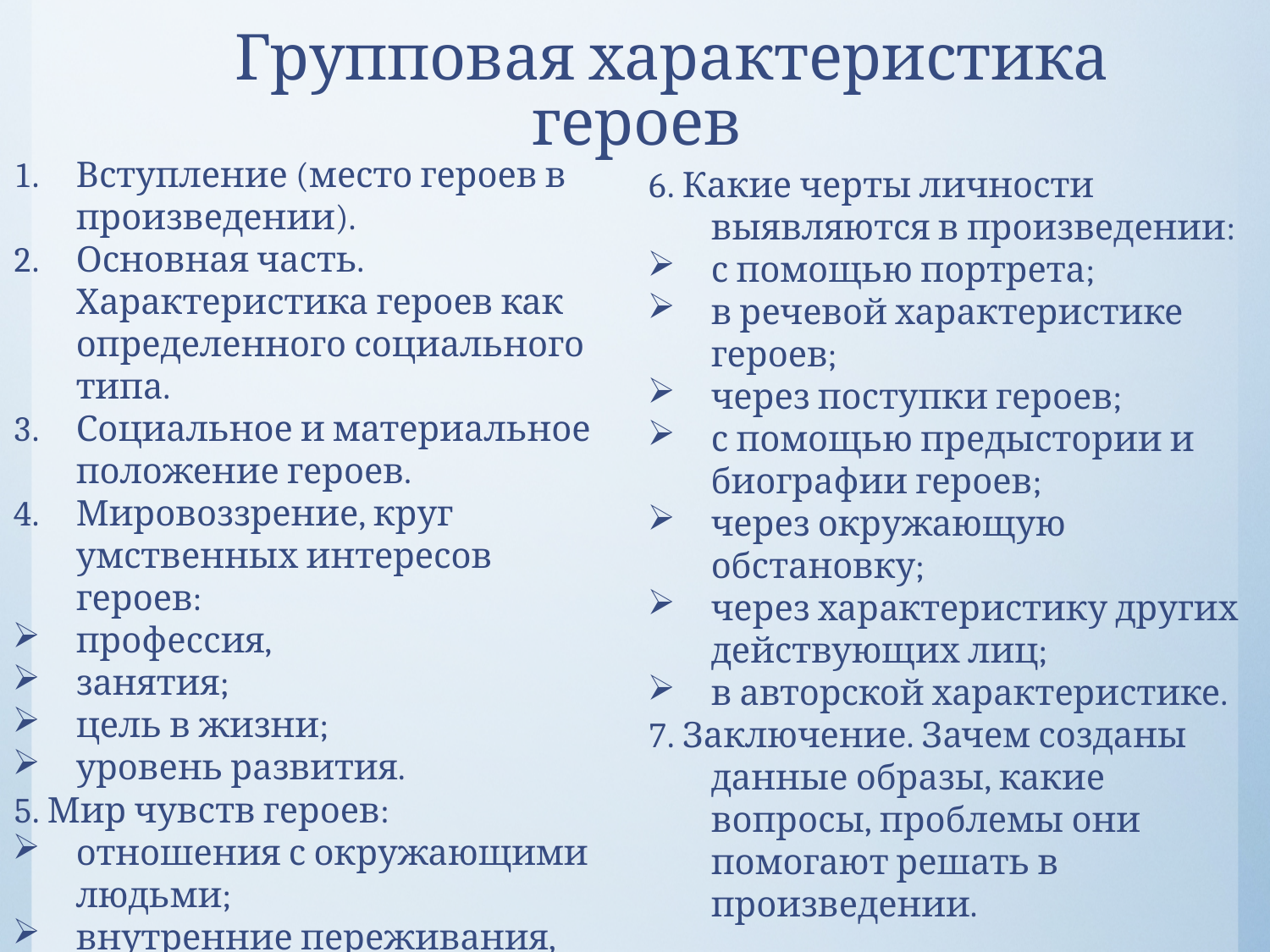

# Групповая характеристика героев
Вступление (место героев в произведении).
Основная часть. Характеристика героев как определенного социального типа.
Социальное и материальное положение героев.
Мировоззрение, круг умственных интересов героев:
профессия,
занятия;
цель в жизни;
уровень развития.
5. Мир чувств героев:
отношения с окружающими людьми;
внутренние переживания, чувства, эмоции героев.
6. Какие черты личности выявляются в произведении:
с помощью портрета;
в речевой характеристике героев;
через поступки героев;
с помощью предыстории и биографии героев;
через окружающую обстановку;
через характеристику других действующих лиц;
в авторской характеристике.
7. Заключение. Зачем созданы данные образы, какие вопросы, проблемы они помогают решать в произведении.